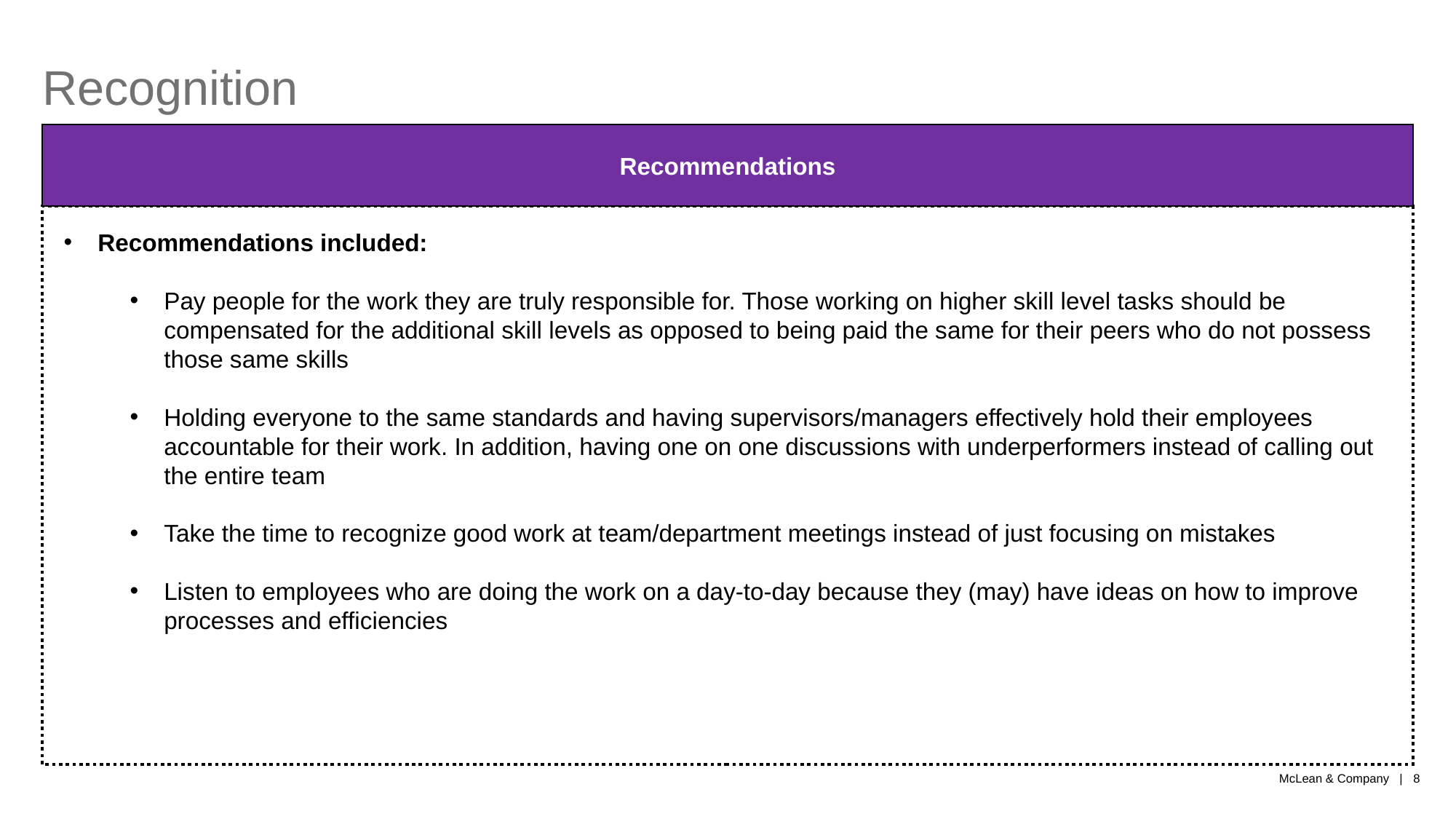

# Recognition
Recommendations
Recommendations included:

Pay people for the work they are truly responsible for. Those working on higher skill level tasks should be compensated for the additional skill levels as opposed to being paid the same for their peers who do not possess those same skills

Holding everyone to the same standards and having supervisors/managers effectively hold their employees accountable for their work. In addition, having one on one discussions with underperformers instead of calling out the entire team

Take the time to recognize good work at team/department meetings instead of just focusing on mistakes

Listen to employees who are doing the work on a day-to-day because they (may) have ideas on how to improve processes and efficiencies